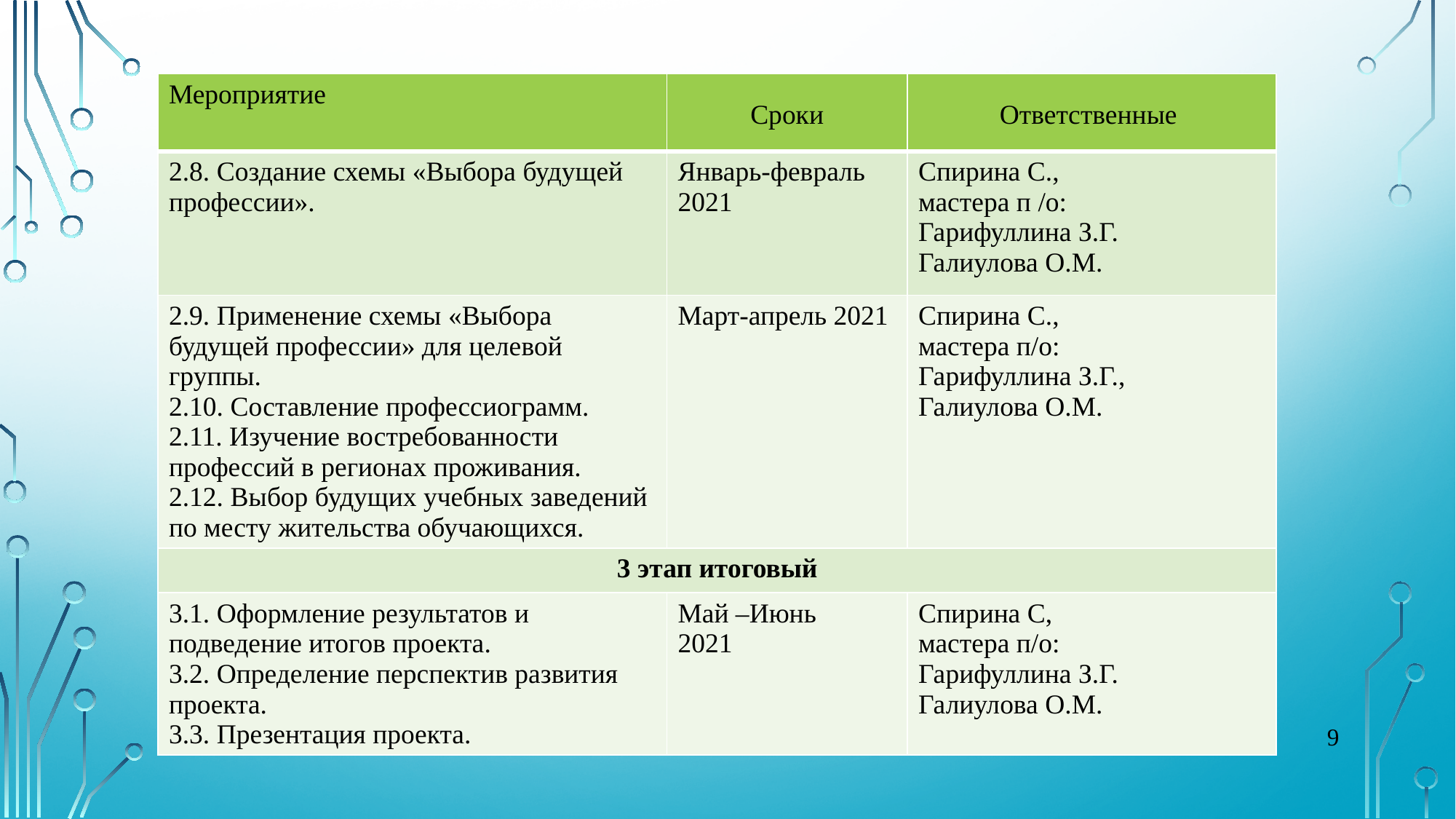

| Мероприятие | Сроки | Ответственные |
| --- | --- | --- |
| 2.8. Создание схемы «Выбора будущей профессии». | Январь-февраль 2021 | Спирина С., мастера п /о: Гарифуллина З.Г. Галиулова О.М. |
| 2.9. Применение схемы «Выбора будущей профессии» для целевой группы. 2.10. Составление профессиограмм. 2.11. Изучение востребованности профессий в регионах проживания. 2.12. Выбор будущих учебных заведений по месту жительства обучающихся. | Март-апрель 2021 | Спирина С., мастера п/о: Гарифуллина З.Г., Галиулова О.М. |
| 3 этап итоговый |  |  |
| 3.1. Оформление результатов и подведение итогов проекта. 3.2. Определение перспектив развития проекта. 3.3. Презентация проекта. | Май –Июнь 2021 | Спирина С, мастера п/о: Гарифуллина З.Г. Галиулова О.М. |
#
9